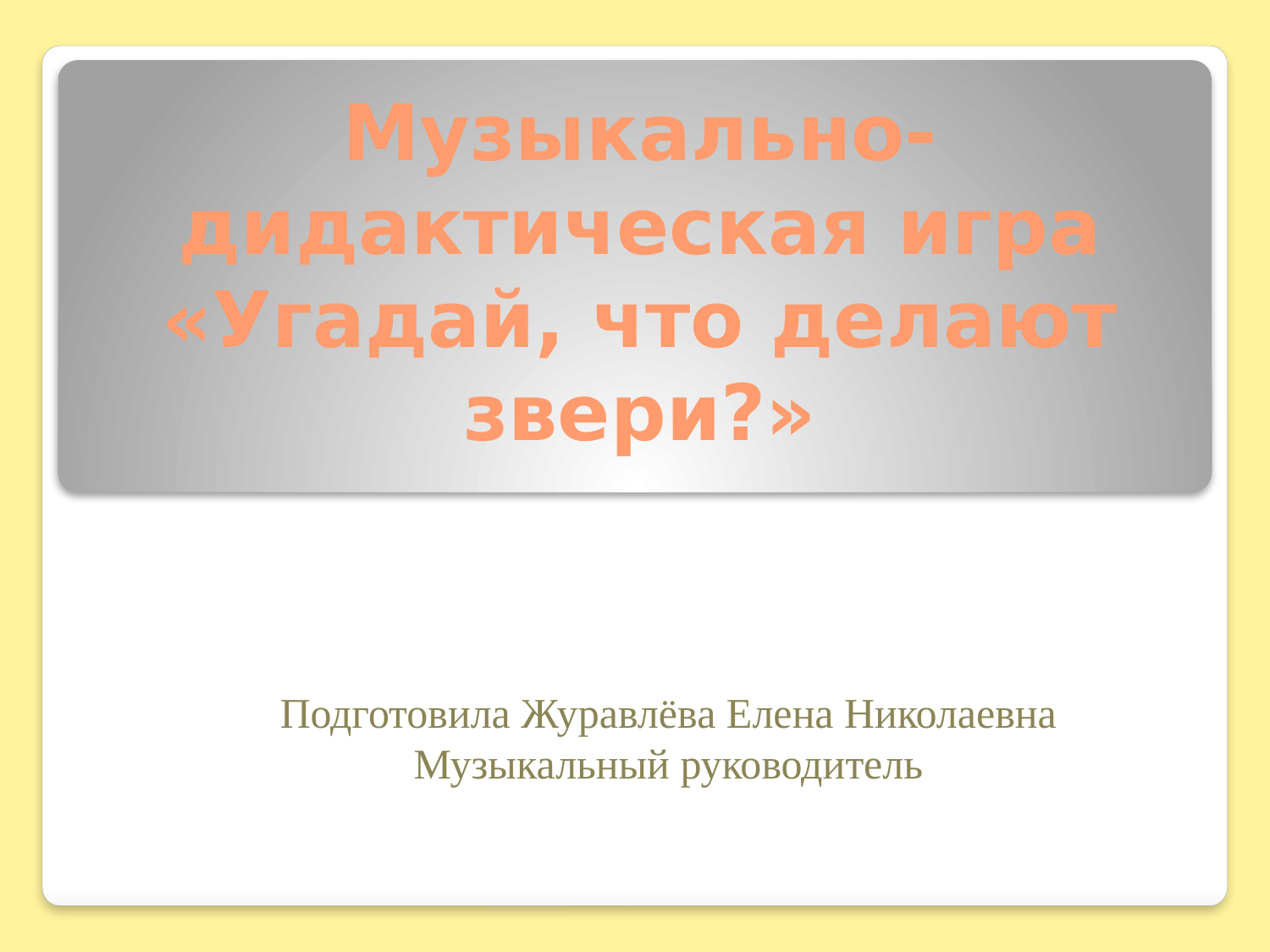

# Музыкально-дидактическая игра «Угадай, что делают звери?»
Подготовила Журавлёва Елена Николаевна
Музыкальный руководитель